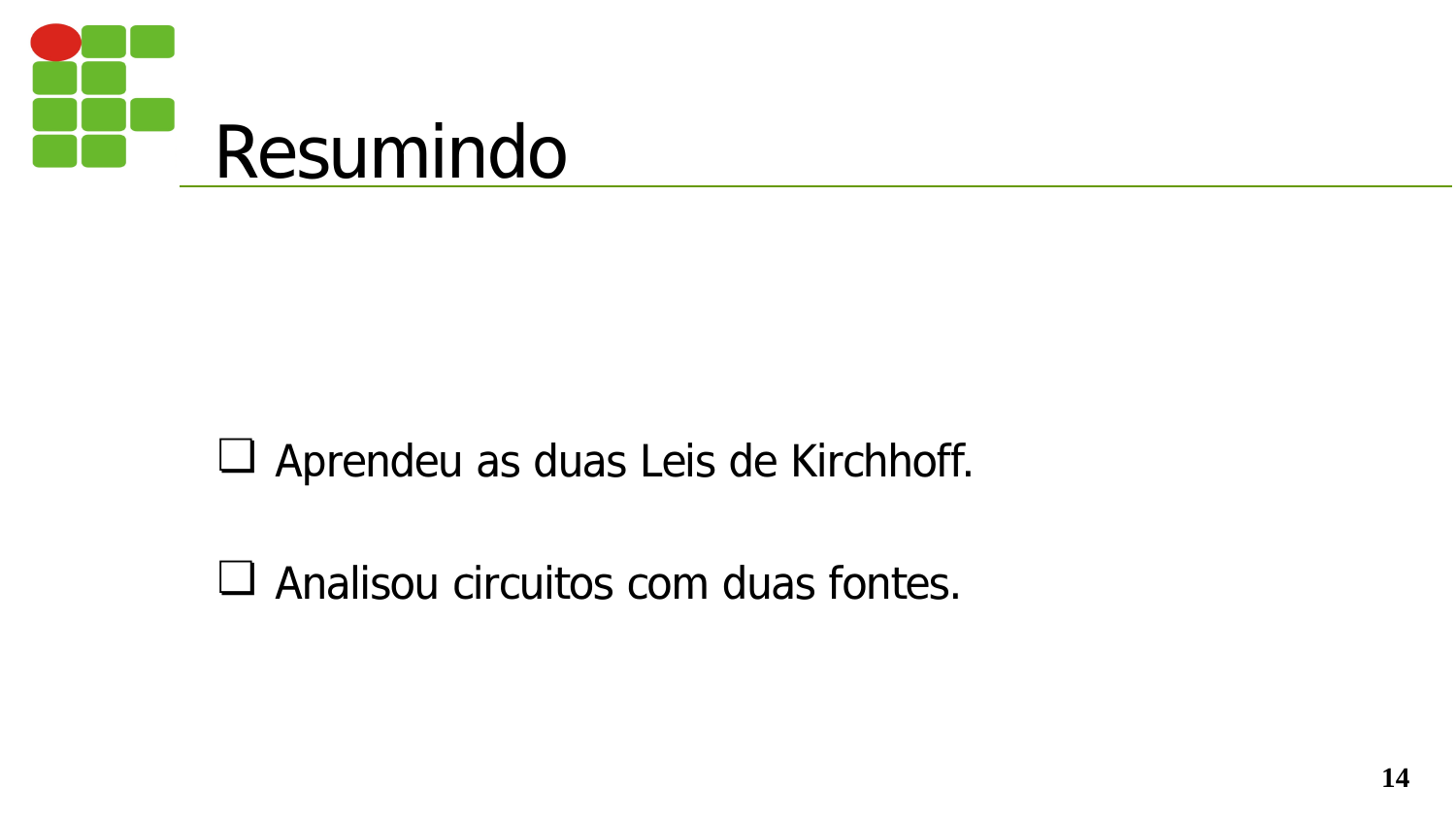

# Resumindo

Aprendeu as duas Leis de Kirchhoff.

Analisou circuitos com duas fontes.

14